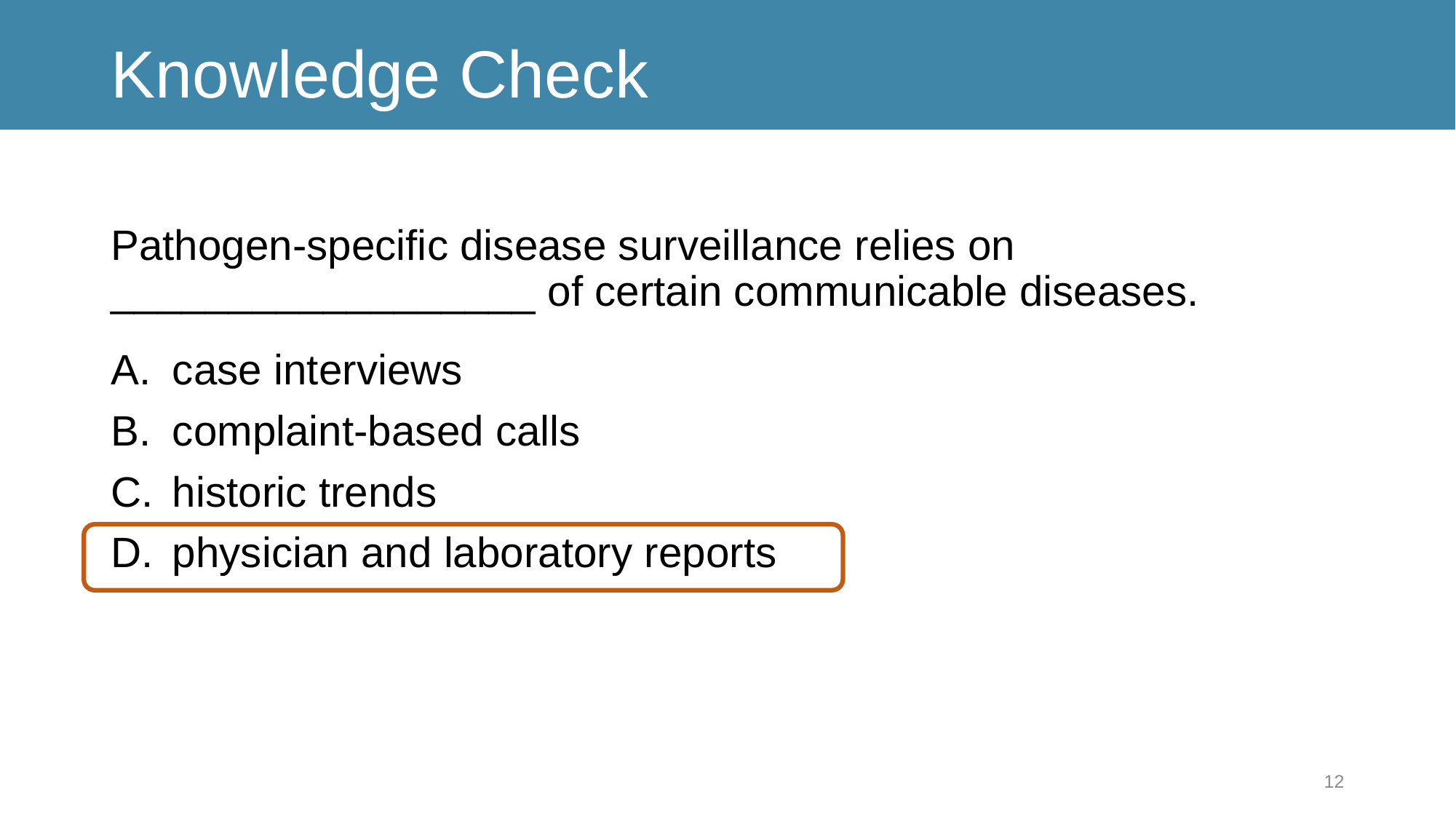

# Knowledge Check
Pathogen-specific disease surveillance relies on __________________ of certain communicable diseases.
case interviews
complaint-based calls
historic trends
physician and laboratory reports

12